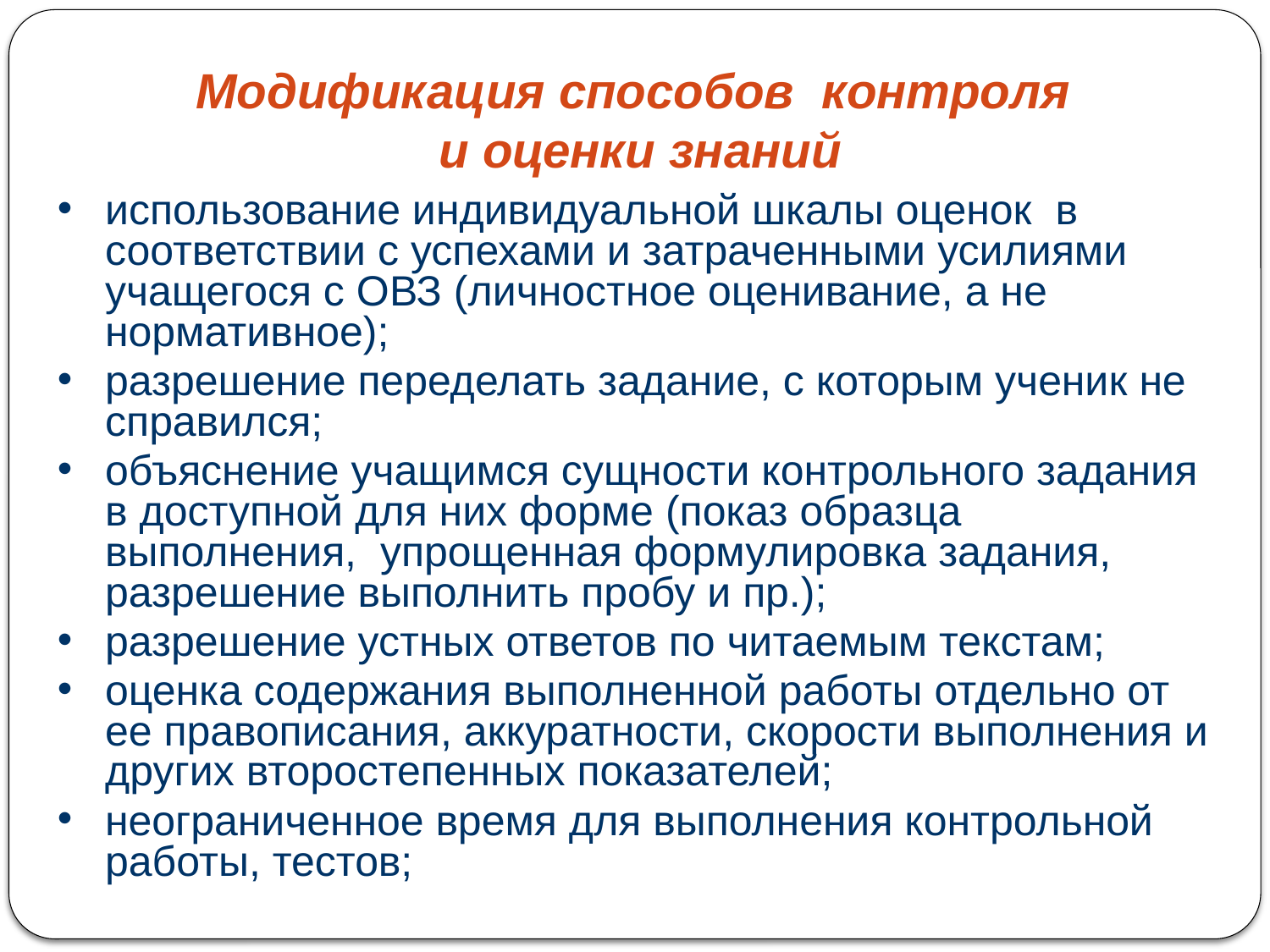

Модификация способов  контроля
и оценки знаний
использование индивидуальной шкалы оценок  в соответствии с успехами и затраченными усилиями учащегося с ОВЗ (личностное оценивание, а не нормативное);
разрешение переделать задание, с которым ученик не справился;
объяснение учащимся сущности контрольного задания в доступной для них форме (показ образца выполнения,  упрощенная формулировка задания,  разрешение выполнить пробу и пр.);
разрешение устных ответов по читаемым текстам;
оценка содержания выполненной работы отдельно от ее правописания, аккуратности, скорости выполнения и других второстепенных показателей;
неограниченное время для выполнения контрольной работы, тестов;